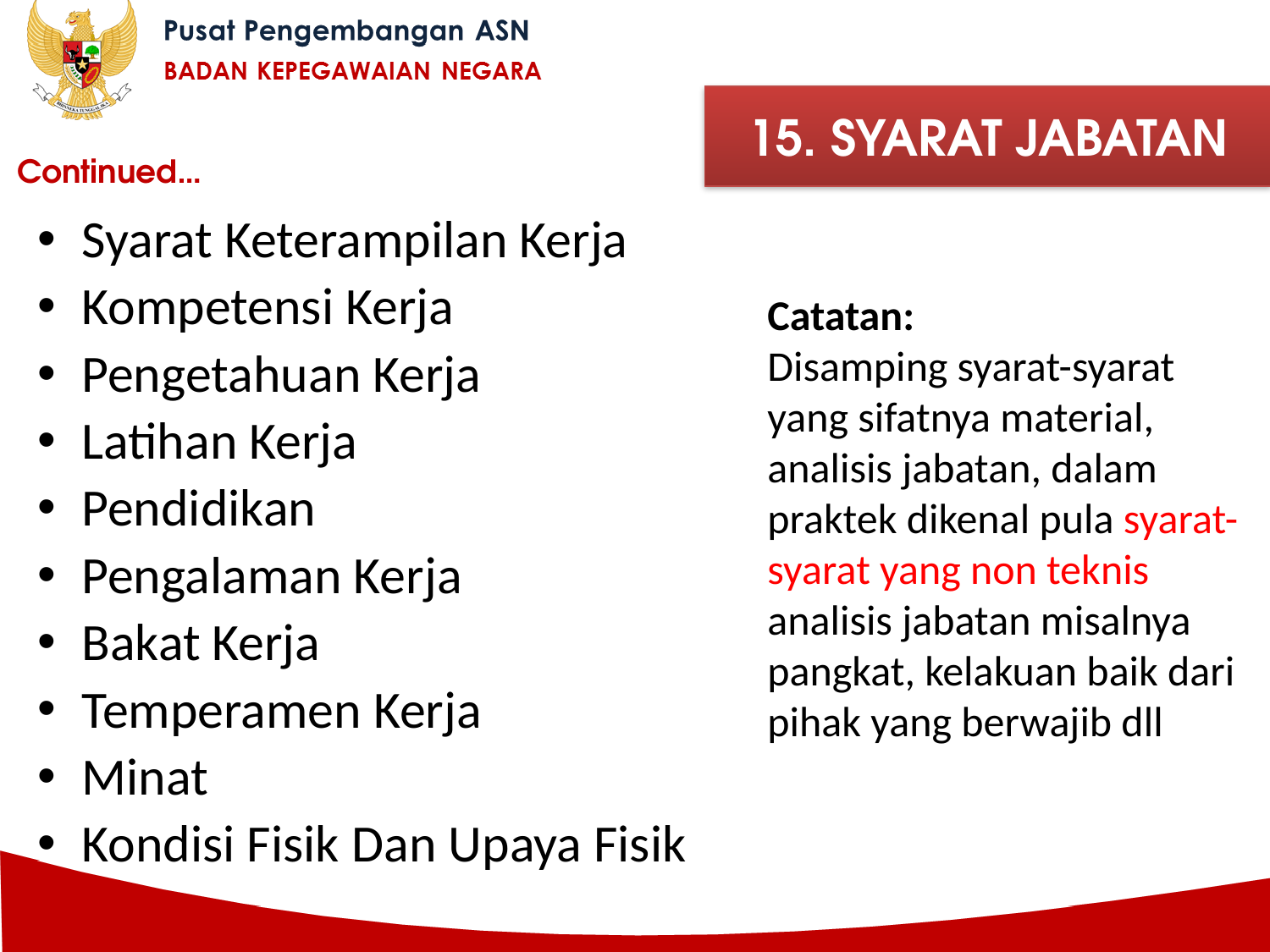

15. SYARAT JABATAN
Continued…
Syarat Keterampilan Kerja
Kompetensi Kerja
Pengetahuan Kerja
Latihan Kerja
Pendidikan
Pengalaman Kerja
Bakat Kerja
Temperamen Kerja
Minat
Kondisi Fisik Dan Upaya Fisik

Catatan:
Disamping syarat-syarat yang sifatnya material, analisis jabatan, dalam praktek dikenal pula syarat-syarat yang non teknis analisis jabatan misalnya pangkat, kelakuan baik dari pihak yang berwajib dll